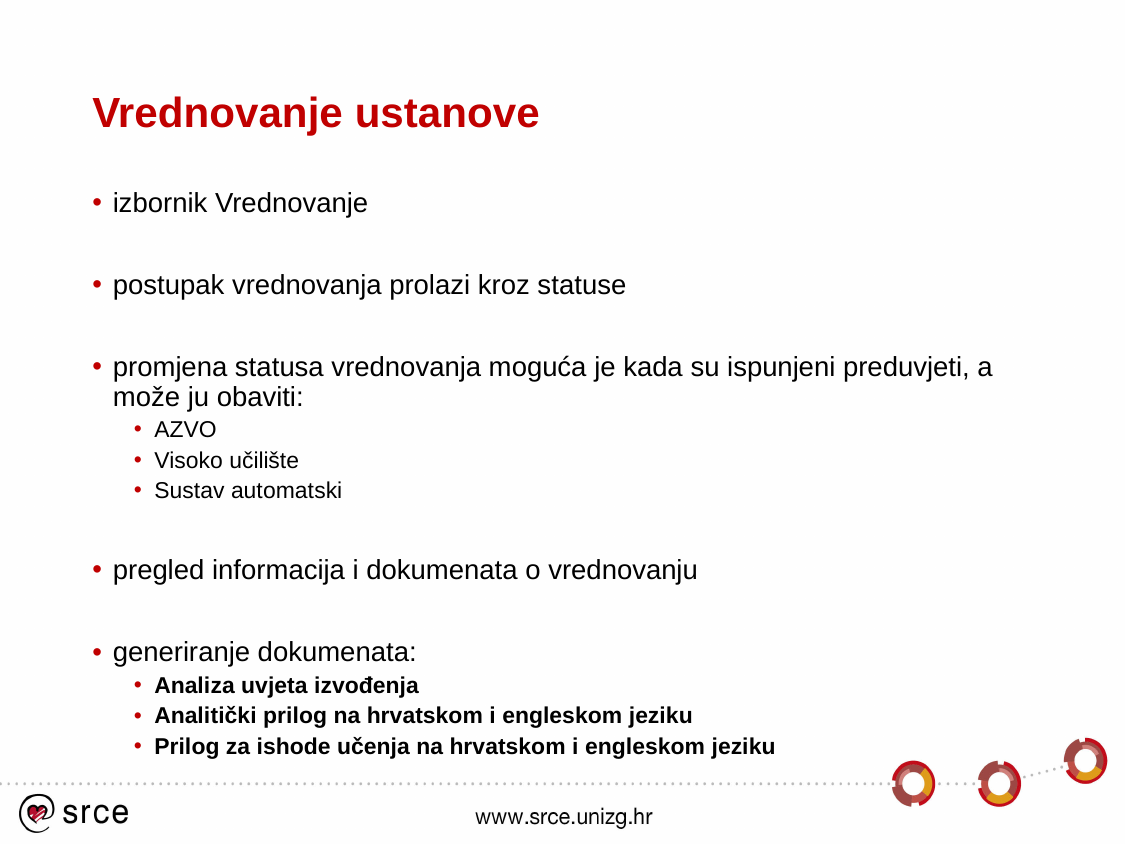

# Vrednovanje ustanove
izbornik Vrednovanje

postupak vrednovanja prolazi kroz statuse

promjena statusa vrednovanja moguća je kada su ispunjeni preduvjeti, a može ju obaviti:
AZVO
Visoko učilište
Sustav automatski

pregled informacija i dokumenata o vrednovanju

generiranje dokumenata:
Analiza uvjeta izvođenja
Analitički prilog na hrvatskom i engleskom jeziku
Prilog za ishode učenja na hrvatskom i engleskom jeziku